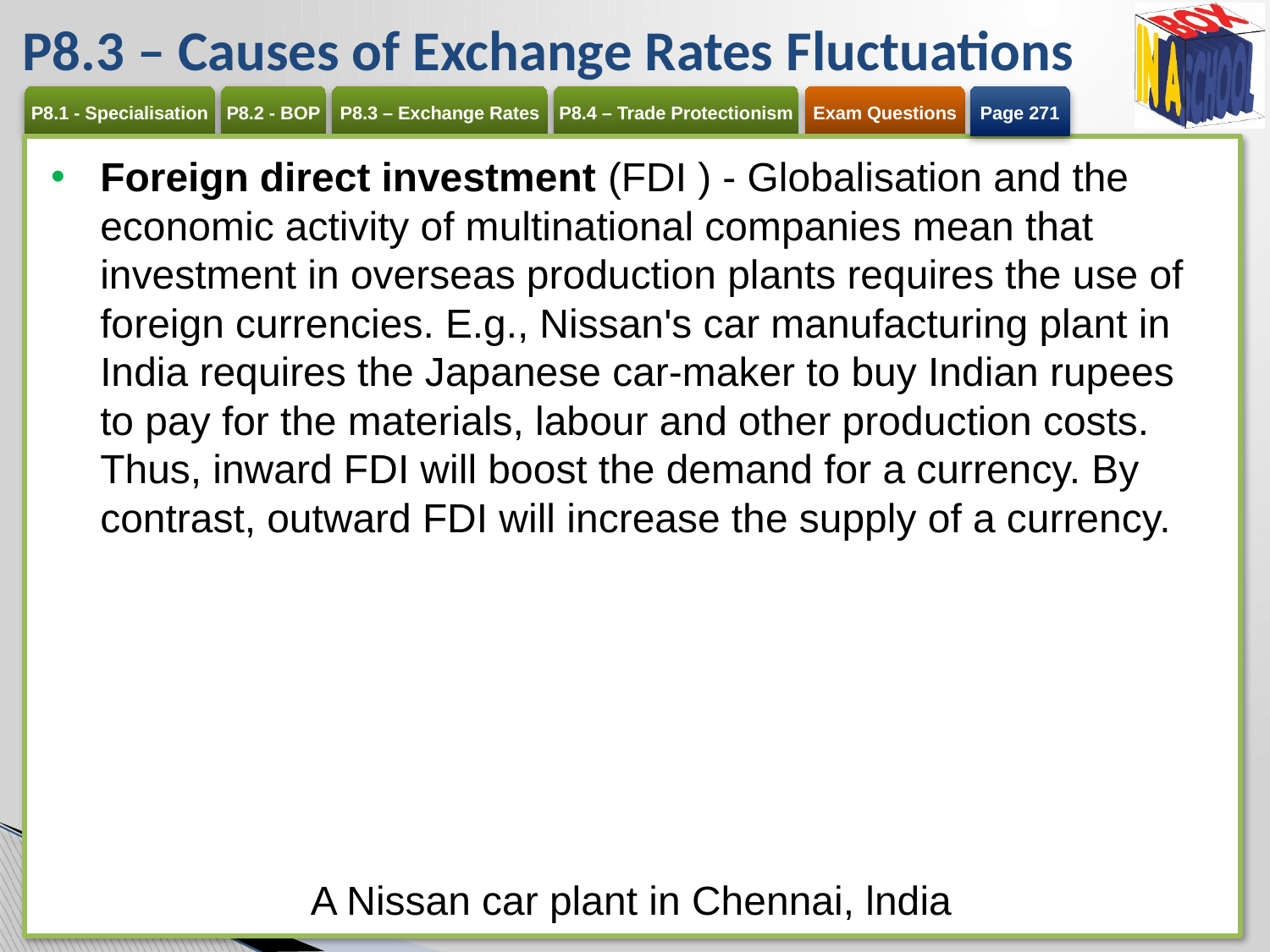

# P8.3 – Causes of Exchange Rates Fluctuations
Page 271
Foreign direct investment (FDI ) - Globalisation and the economic activity of multinational companies mean that investment in overseas production plants requires the use of foreign currencies. E.g., Nissan's car manufacturing plant in India requires the Japanese car-maker to buy Indian rupees to pay for the materials, labour and other production costs. Thus, inward FDI will boost the demand for a currency. By contrast, outward FDI will increase the supply of a currency.

A Nissan car plant in Chennai, lndia